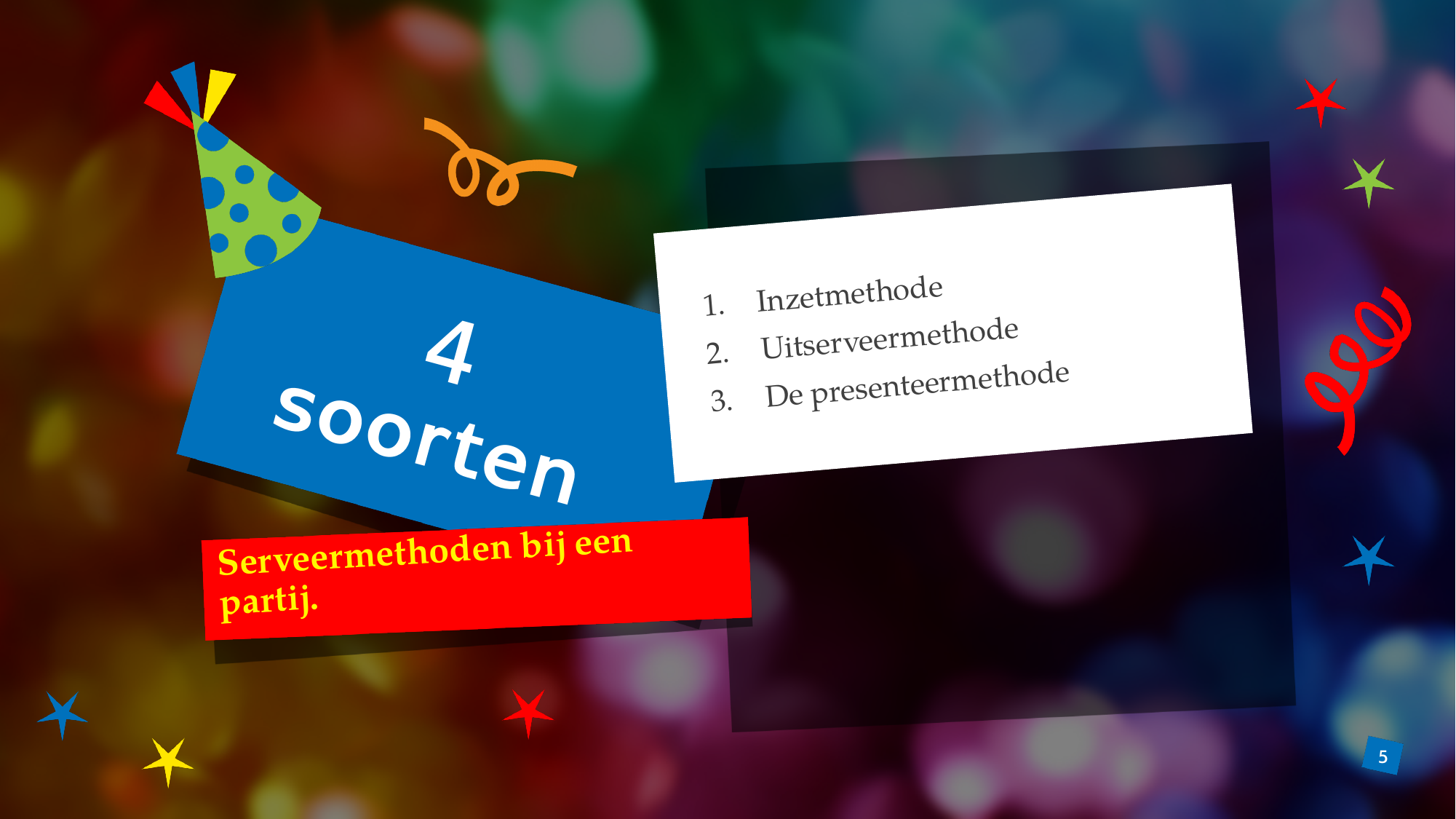

Inzetmethode
Uitserveermethode
De presenteermethode
# 4 soorten
Serveermethoden bij een partij.
5